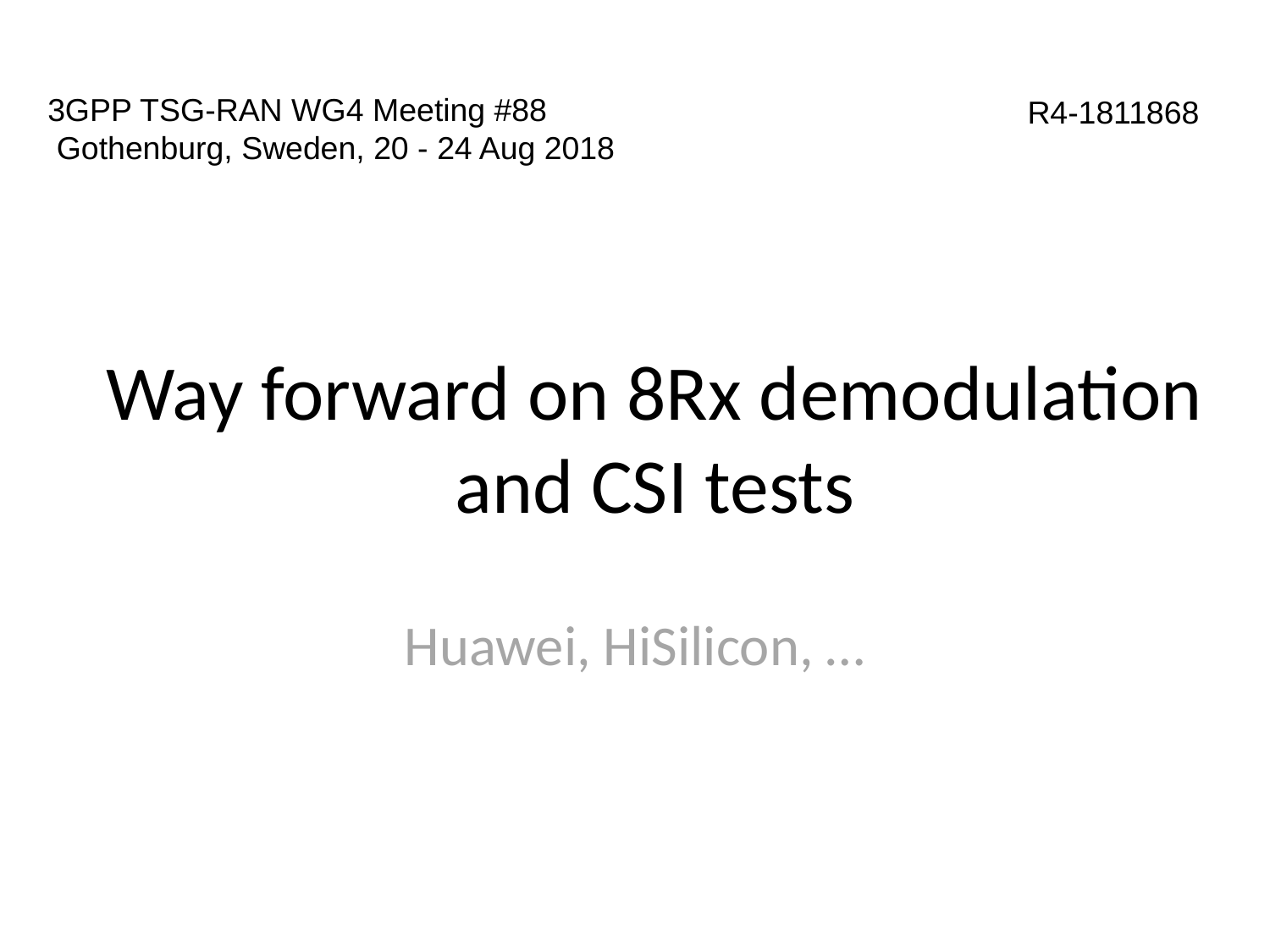

# 3GPP TSG-RAN WG4 Meeting #88 Gothenburg, Sweden, 20 - 24 Aug 2018
R4-1811868
Way forward on 8Rx demodulation and CSI tests
Huawei, HiSilicon, …